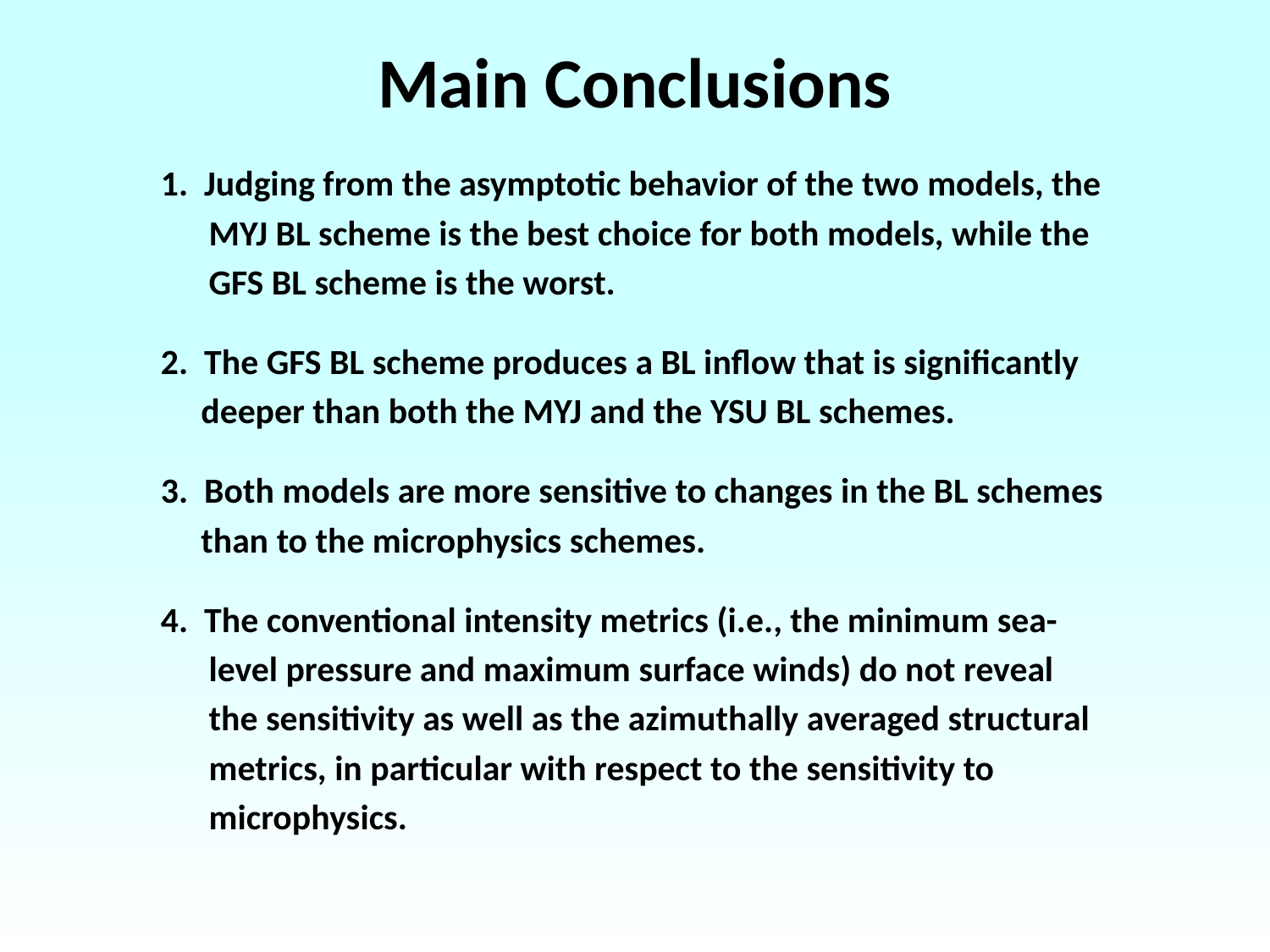

# Main Conclusions

1.  Judging from the asymptotic behavior of the two models, the
      MYJ BL scheme is the best choice for both models, while the
      GFS BL scheme is the worst.

2.  The GFS BL scheme produces a BL inflow that is significantly
     deeper than both the MYJ and the YSU BL schemes.

3.  Both models are more sensitive to changes in the BL schemes
     than to the microphysics schemes.

4.  The conventional intensity metrics (i.e., the minimum sea-
      level pressure and maximum surface winds) do not reveal
      the sensitivity as well as the azimuthally averaged structural
      metrics, in particular with respect to the sensitivity to
      microphysics.